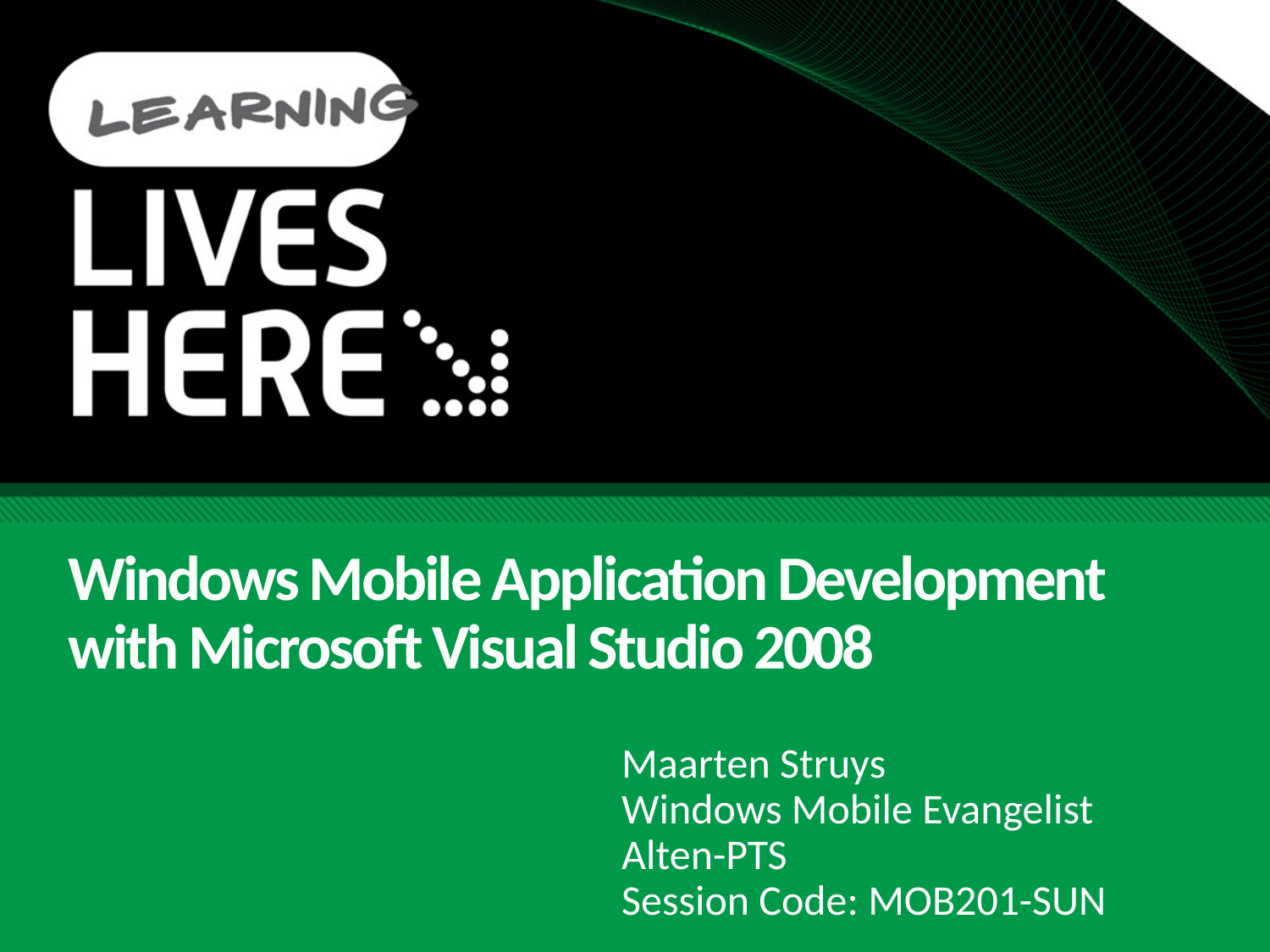

# Windows Mobile Application Development with Microsoft Visual Studio 2008
Maarten Struys
Windows Mobile Evangelist
Alten-PTS
Session Code: MOB201-SUN